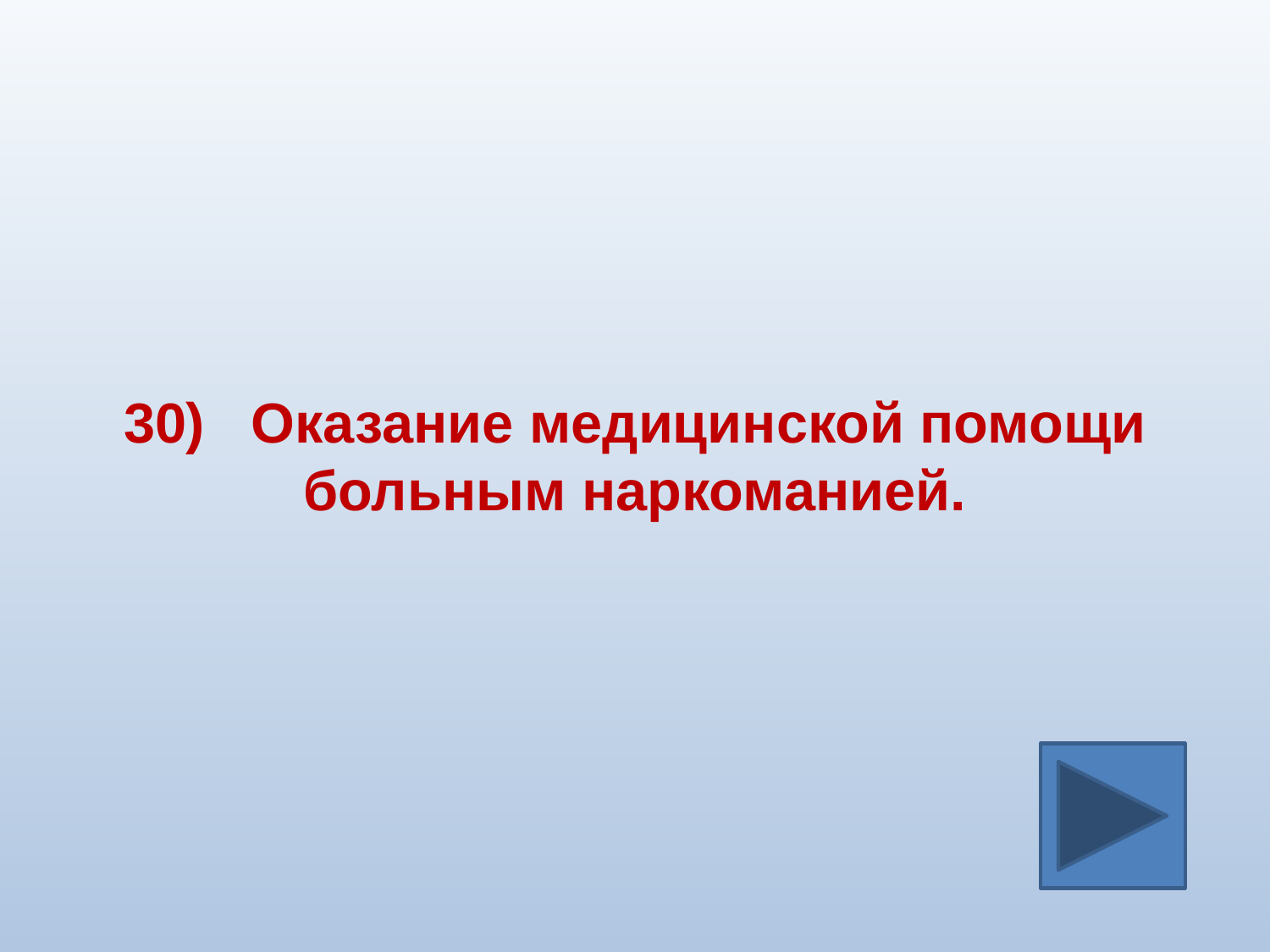

#

30)	Оказание медицинской помощи больным наркоманией.